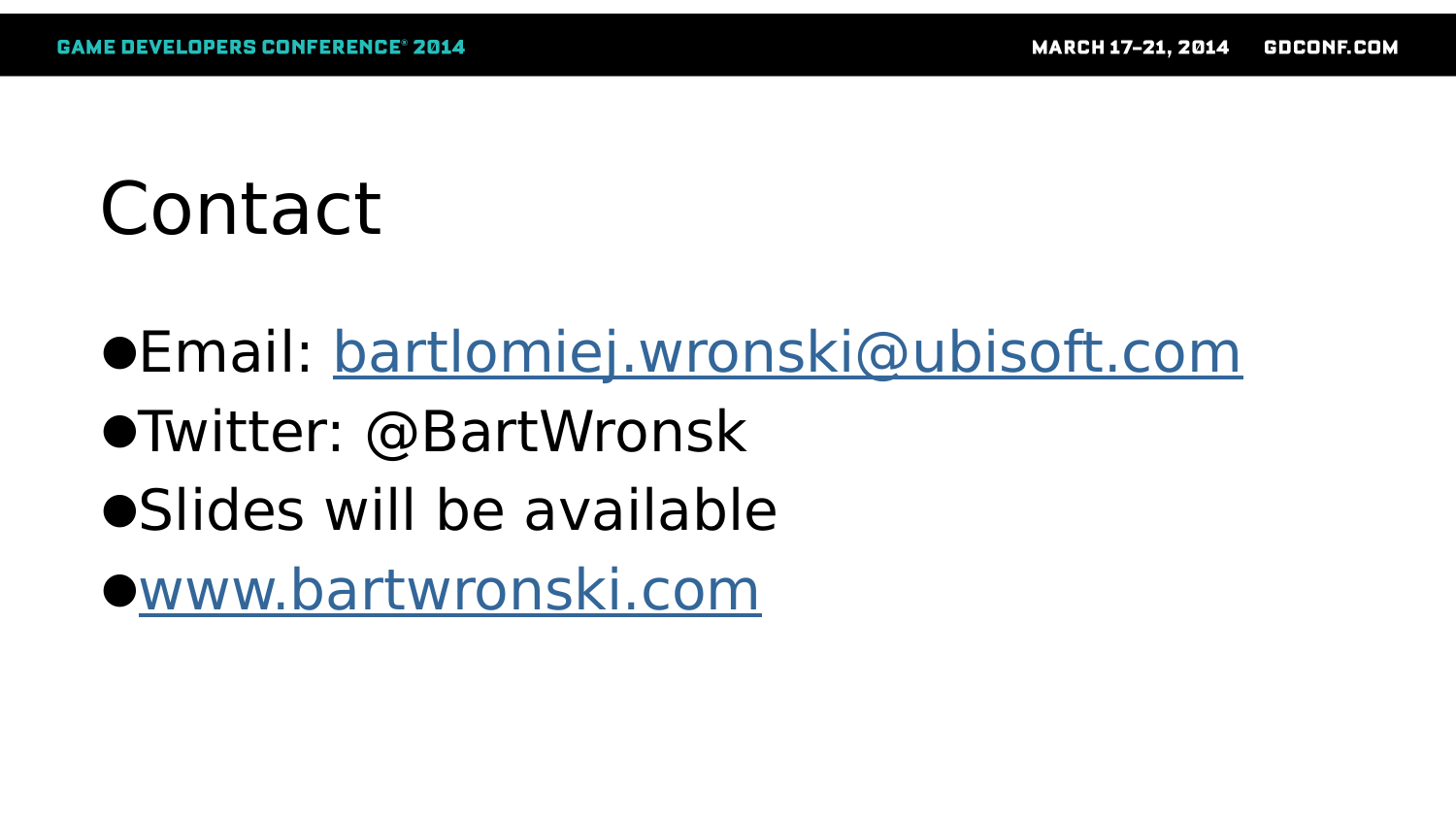

# Contact
Email: bartlomiej.wronski@ubisoft.com
Twitter: @BartWronsk
Slides will be available
www.bartwronski.com